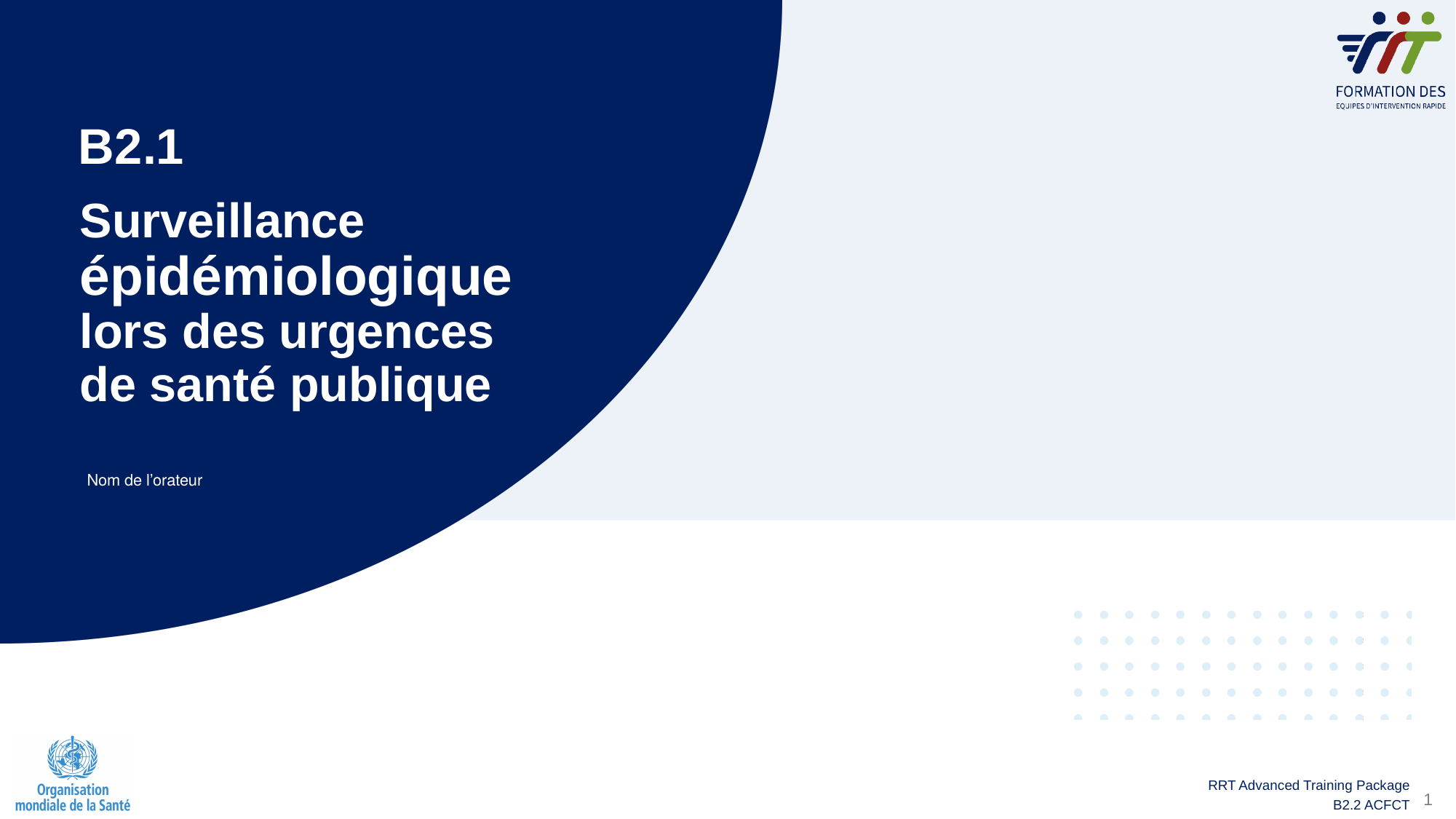

B2.1
# Surveillance épidémiologique lors des urgences de santé publique
Nom de l’orateur